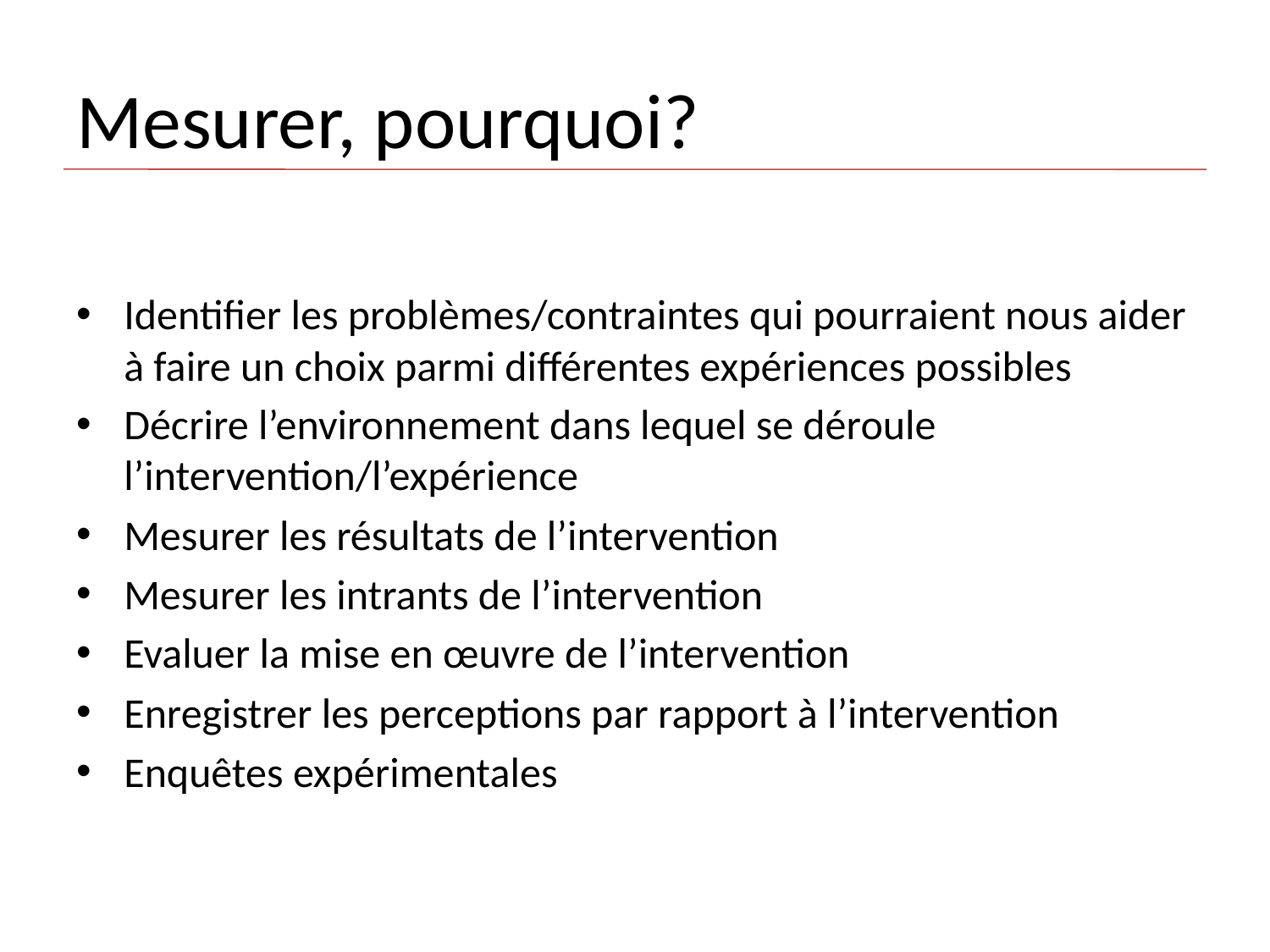

# Mesurer, pourquoi?
Identifier les problèmes/contraintes qui pourraient nous aider à faire un choix parmi différentes expériences possibles
Décrire l’environnement dans lequel se déroule l’intervention/l’expérience
Mesurer les résultats de l’intervention
Mesurer les intrants de l’intervention
Evaluer la mise en œuvre de l’intervention
Enregistrer les perceptions par rapport à l’intervention
Enquêtes expérimentales